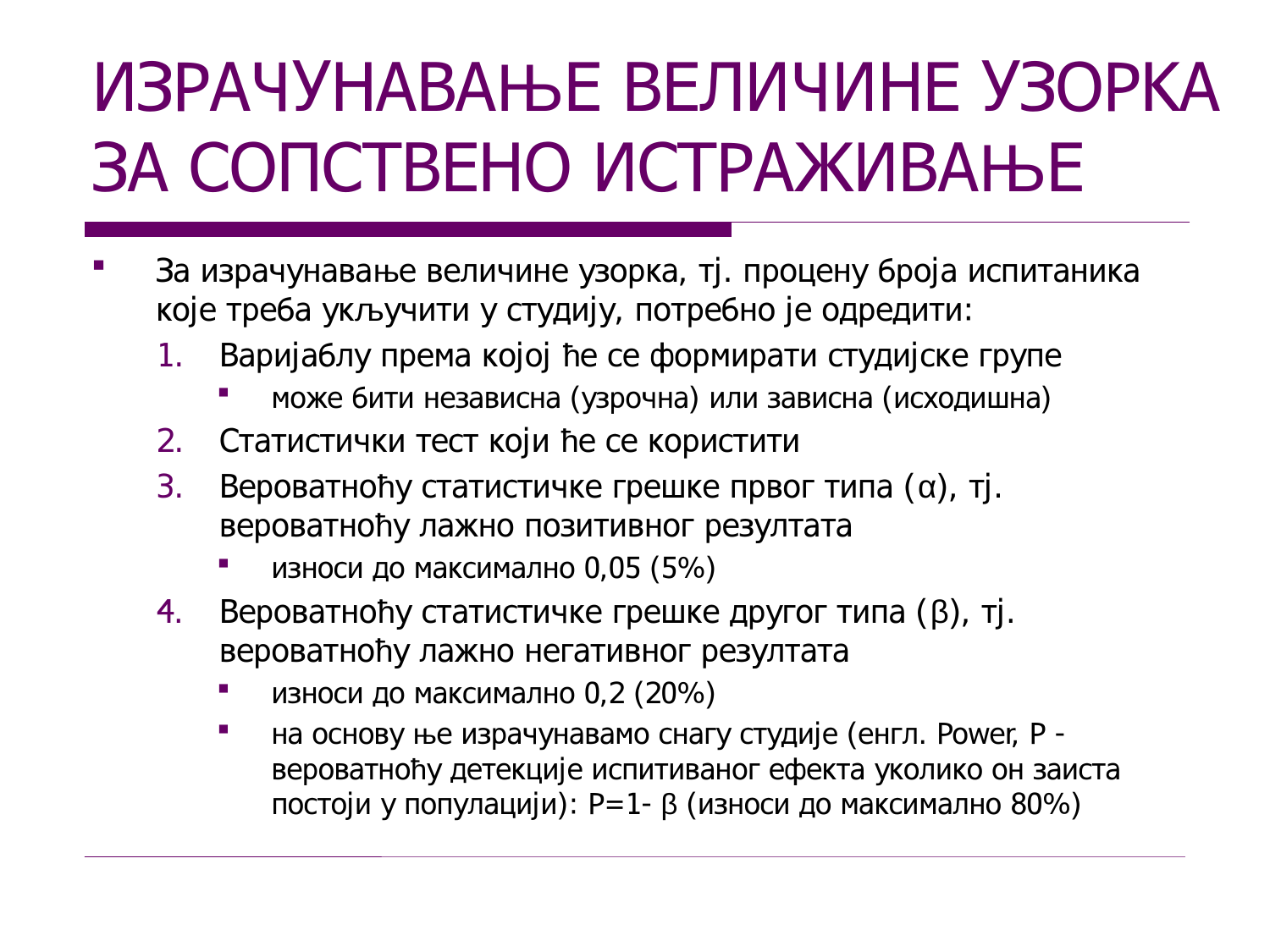

# ИЗРАЧУНАВАЊЕ ВЕЛИЧИНЕ УЗОРКА ЗА СОПСТВЕНО ИСТРАЖИВАЊЕ
За израчунавање величине узорка, тј. процену броја испитаника које треба укључити у студију, потребно је одредити:
Варијаблу према којој ће се формирати студијске групе
може бити независна (узрочна) или зависна (исходишна)
Статистички тест који ће се користити
Вероватноћу статистичке грешке првог типа (α), тј. вероватноћу лажно позитивног резултата
износи до максимално 0,05 (5%)
Вероватноћу статистичке грешке другог типа (β), тј. вероватноћу лажно негативног резултата
износи до максимално 0,2 (20%)
на основу ње израчунавамо снагу студије (енгл. Power, P - вероватноћу детекције испитиваног ефекта уколико он заиста постоји у популацији): P=1- β (износи до максимално 80%)